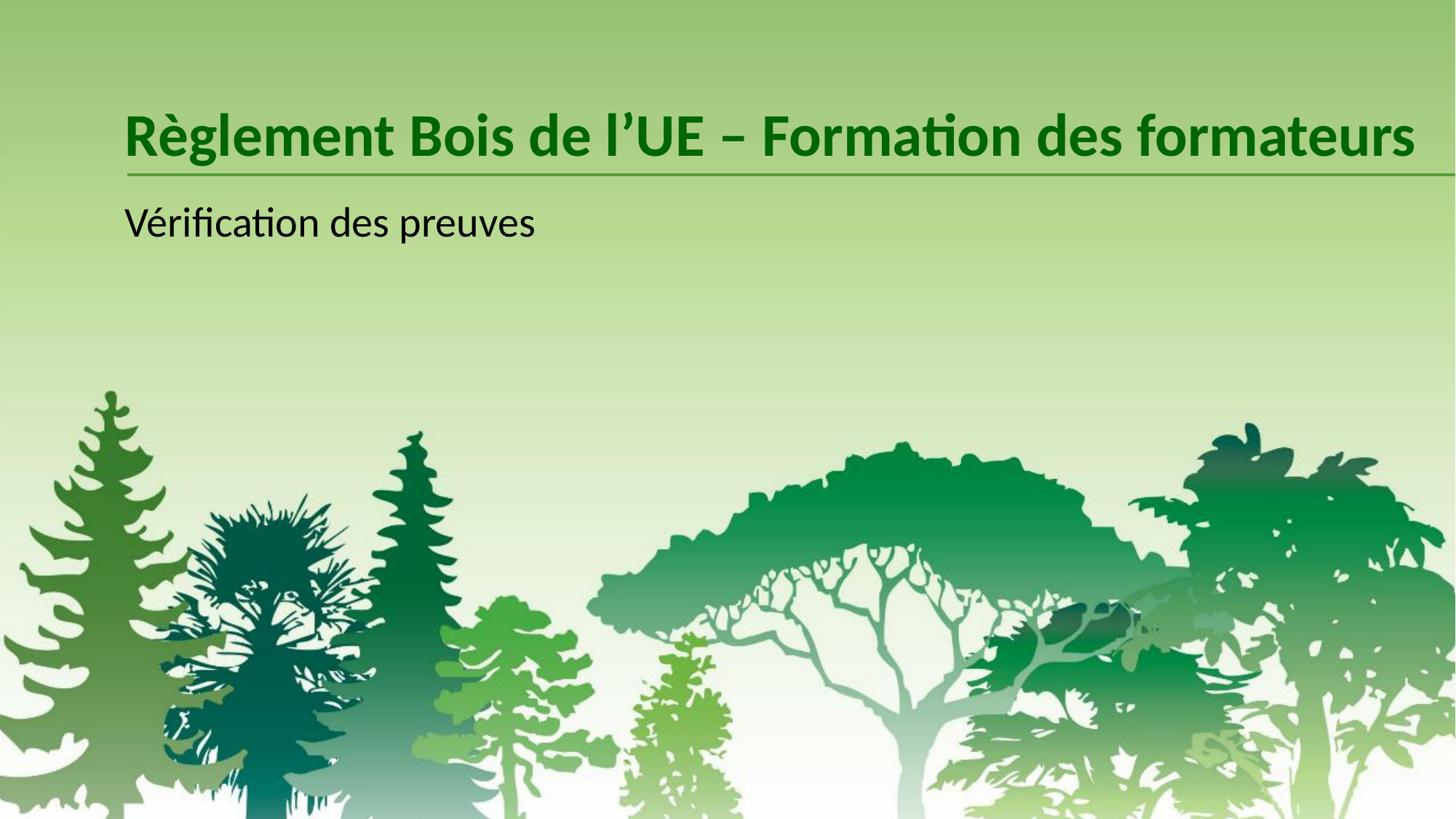

# Règlement Bois de l’UE – Formation des formateurs
Vérification des preuves
2